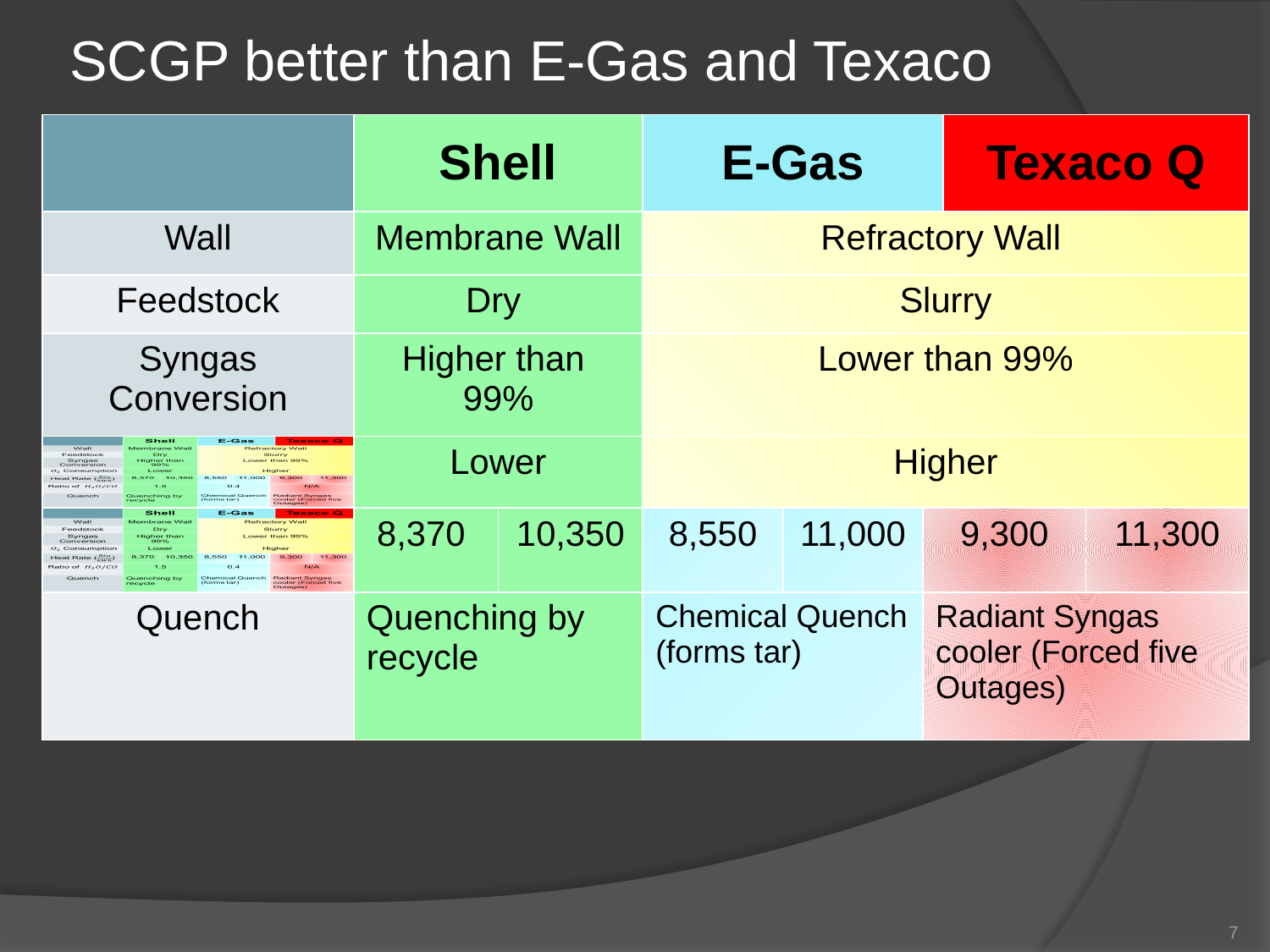

# SCGP better than E-Gas and Texaco
|  | Shell |  | E-Gas |  |  | Texaco Q |  |
| --- | --- | --- | --- | --- | --- | --- | --- |
| Wall | Membrane Wall |  | Refractory Wall |  |  |  |  |
| Feedstock | Dry |  | Slurry |  |  |  |  |
| Syngas Conversion | Higher than 99% |  | Lower than 99% |  |  |  |  |
|  | Lower |  | Higher |  |  |  |  |
|  | 8,370 | 10,350 | 8,550 | 11,000 | 9,300 |  | 11,300 |
| Quench | Quenching by recycle |  | Chemical Quench (forms tar) |  | Radiant Syngas cooler (Forced five Outages) |  |  |
7